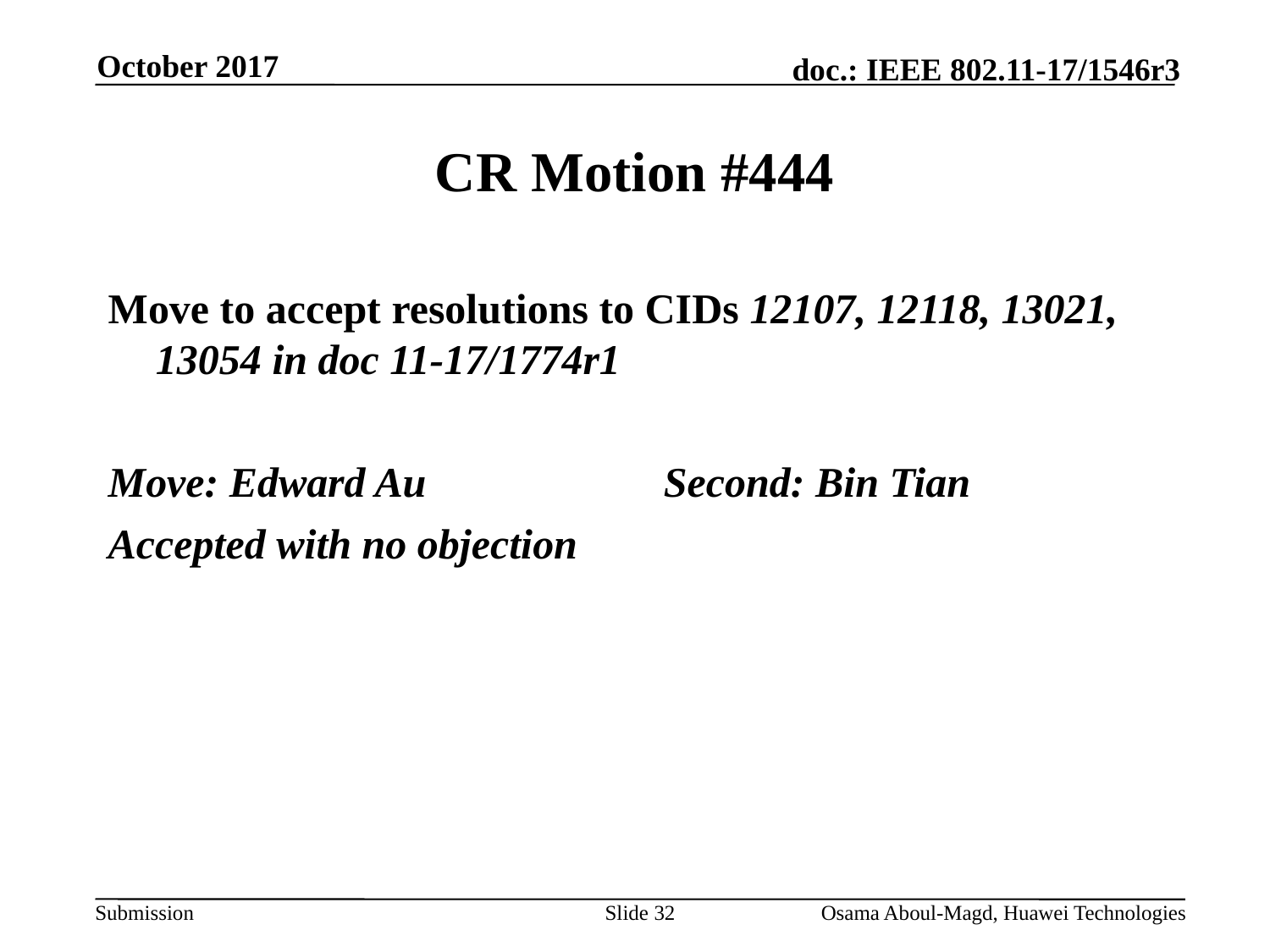

October 2017
# CR Motion #444
Move to accept resolutions to CIDs 12107, 12118, 13021, 13054 in doc 11-17/1774r1

Move: Edward Au		Second: Bin Tian
Accepted with no objection
Slide 32
Osama Aboul-Magd, Huawei Technologies